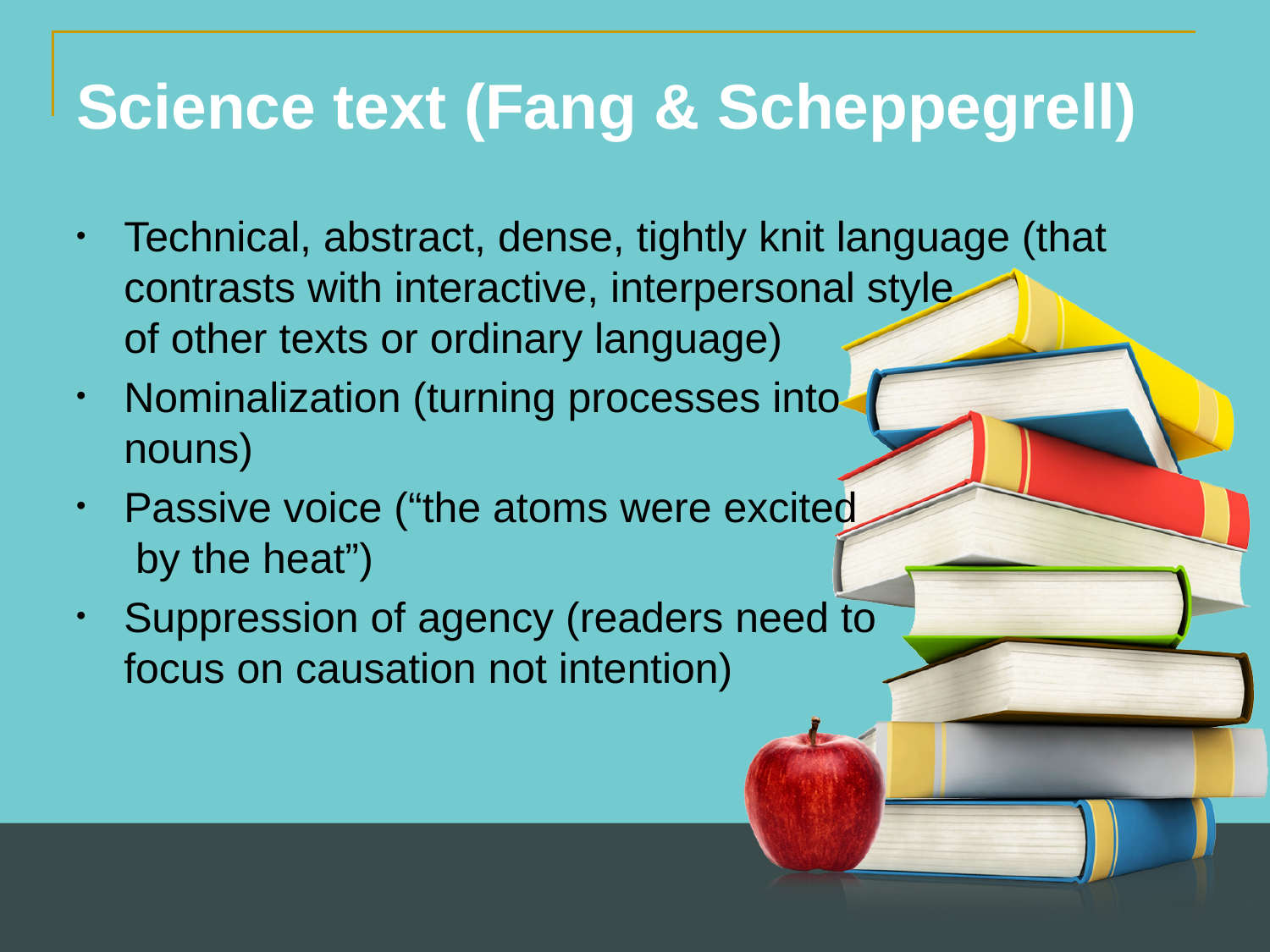

Science text (Fang & Scheppegrell)

Technical, abstract, dense, tightly knit language (that contrasts with interactive, interpersonal style                 of other texts or ordinary language)
Nominalization (turning processes into                   nouns)
Passive voice (“the atoms were excited                          by the heat”)
Suppression of agency (readers need to                      focus on causation not intention)